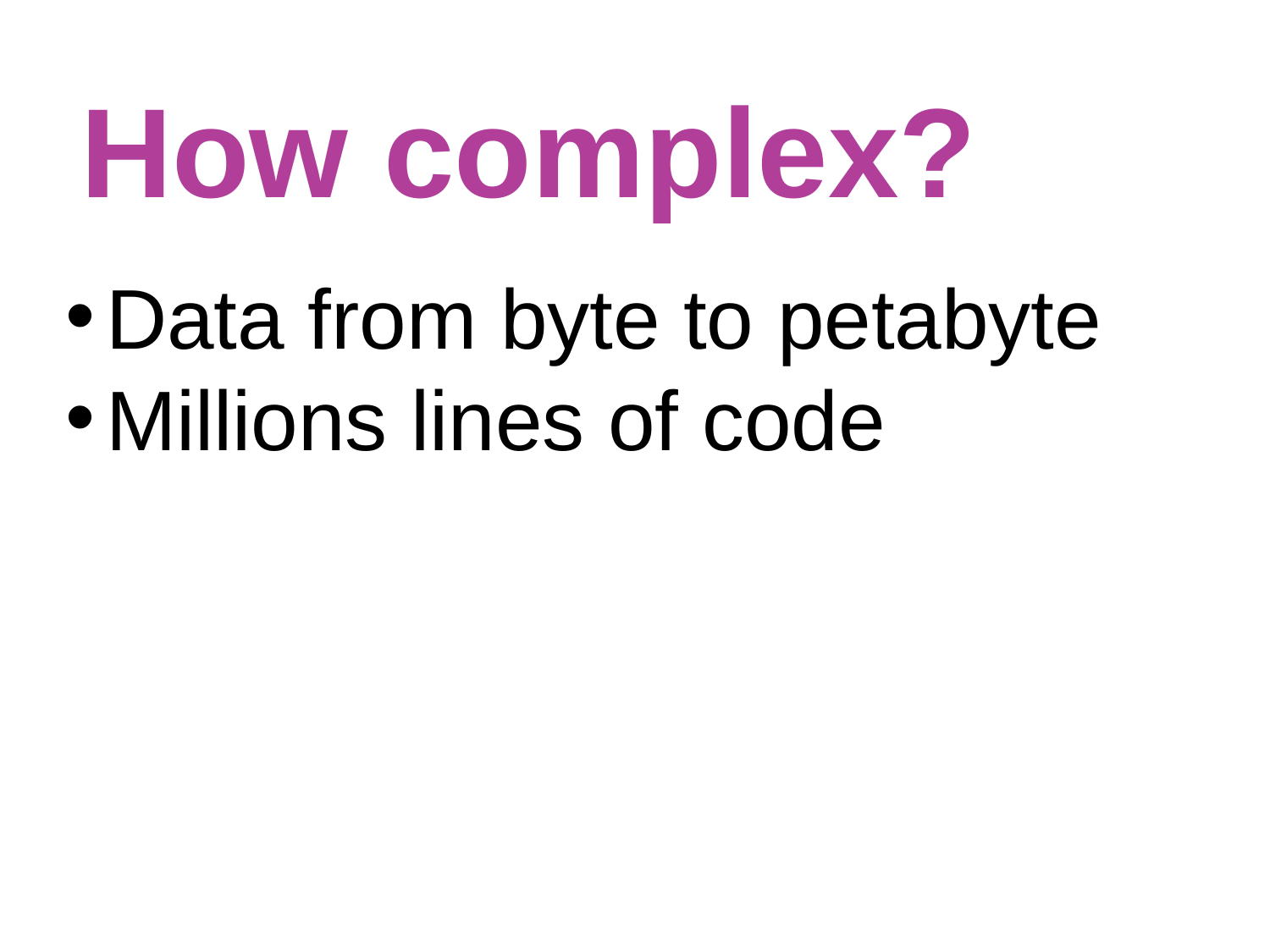

How complex?
Data from byte to petabyte
Millions lines of code